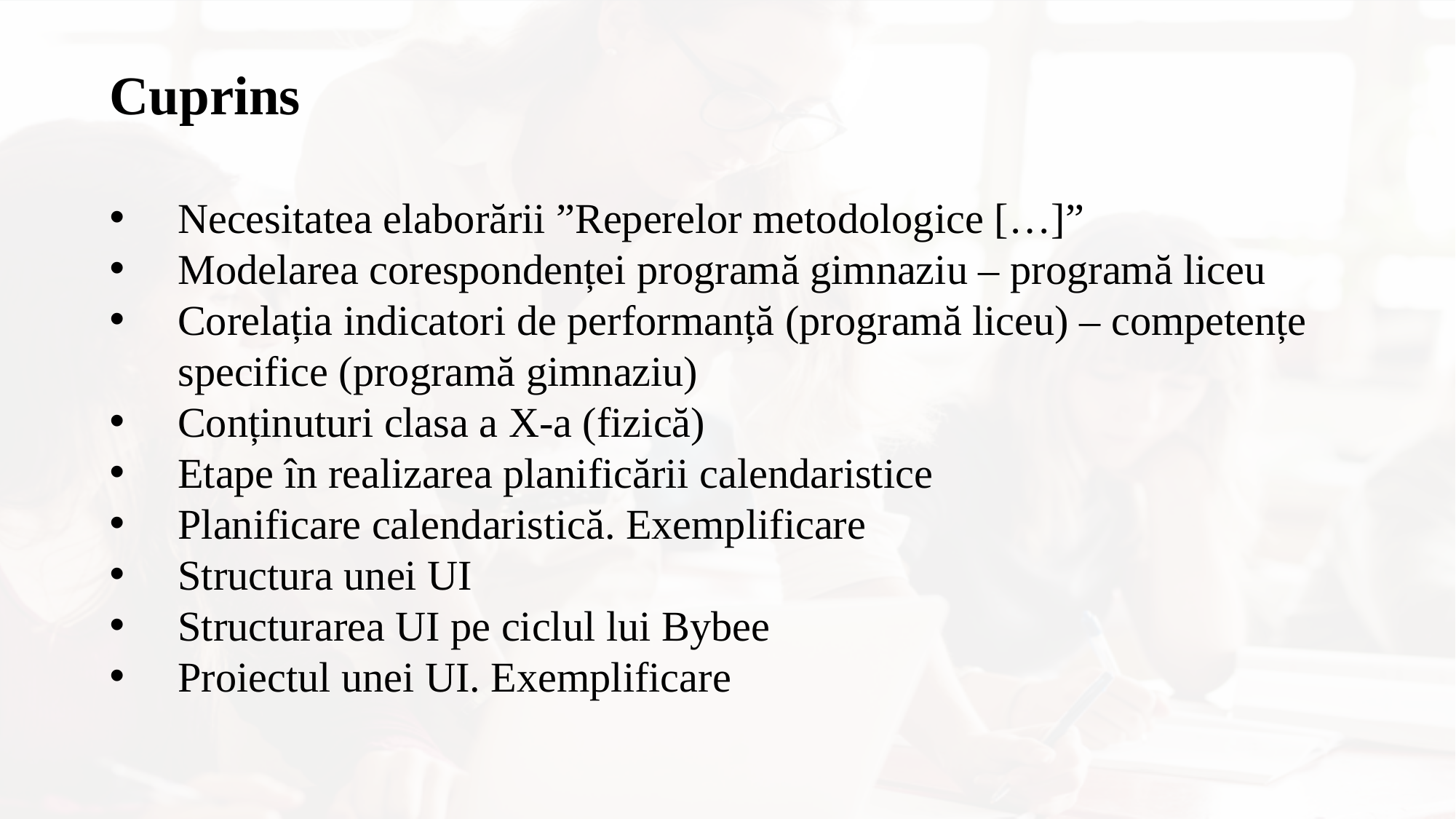

Cuprins

Necesitatea elaborării ”Reperelor metodologice […]”
Modelarea corespondenței programă gimnaziu – programă liceu
Corelația indicatori de performanță (programă liceu) – competențe specifice (programă gimnaziu)
Conținuturi clasa a X-a (fizică)
Etape în realizarea planificării calendaristice
Planificare calendaristică. Exemplificare
Structura unei UI
Structurarea UI pe ciclul lui Bybee
Proiectul unei UI. Exemplificare